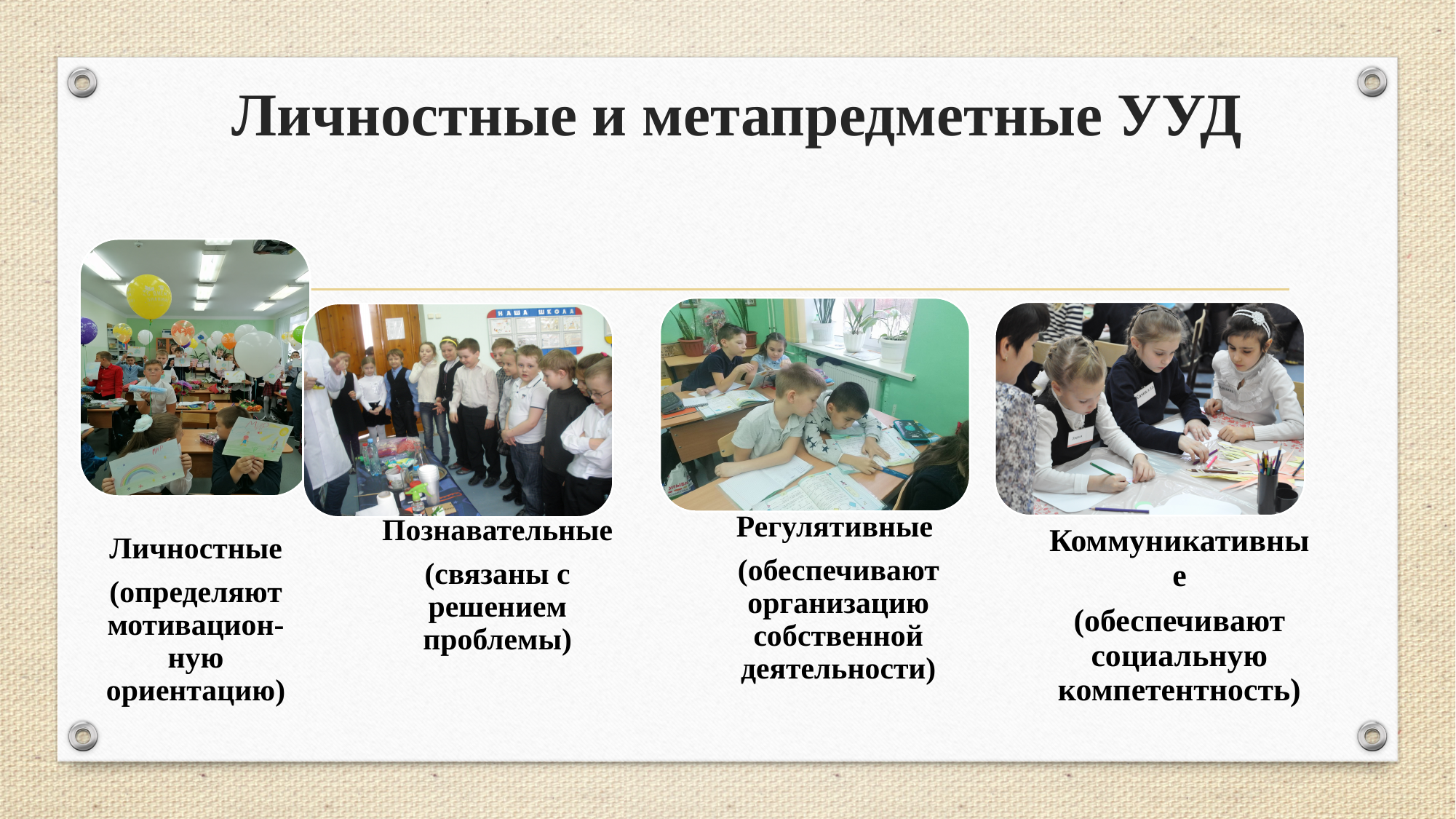

# Личностные и метапредметные УУД
Личностные
(определяют мотивацион-ную ориентацию)
Познавательные
(связаны с решением проблемы)
Регулятивные
(обеспечивают организацию собственной деятельности)
Коммуникативные
(обеспечивают социальную компетентность)